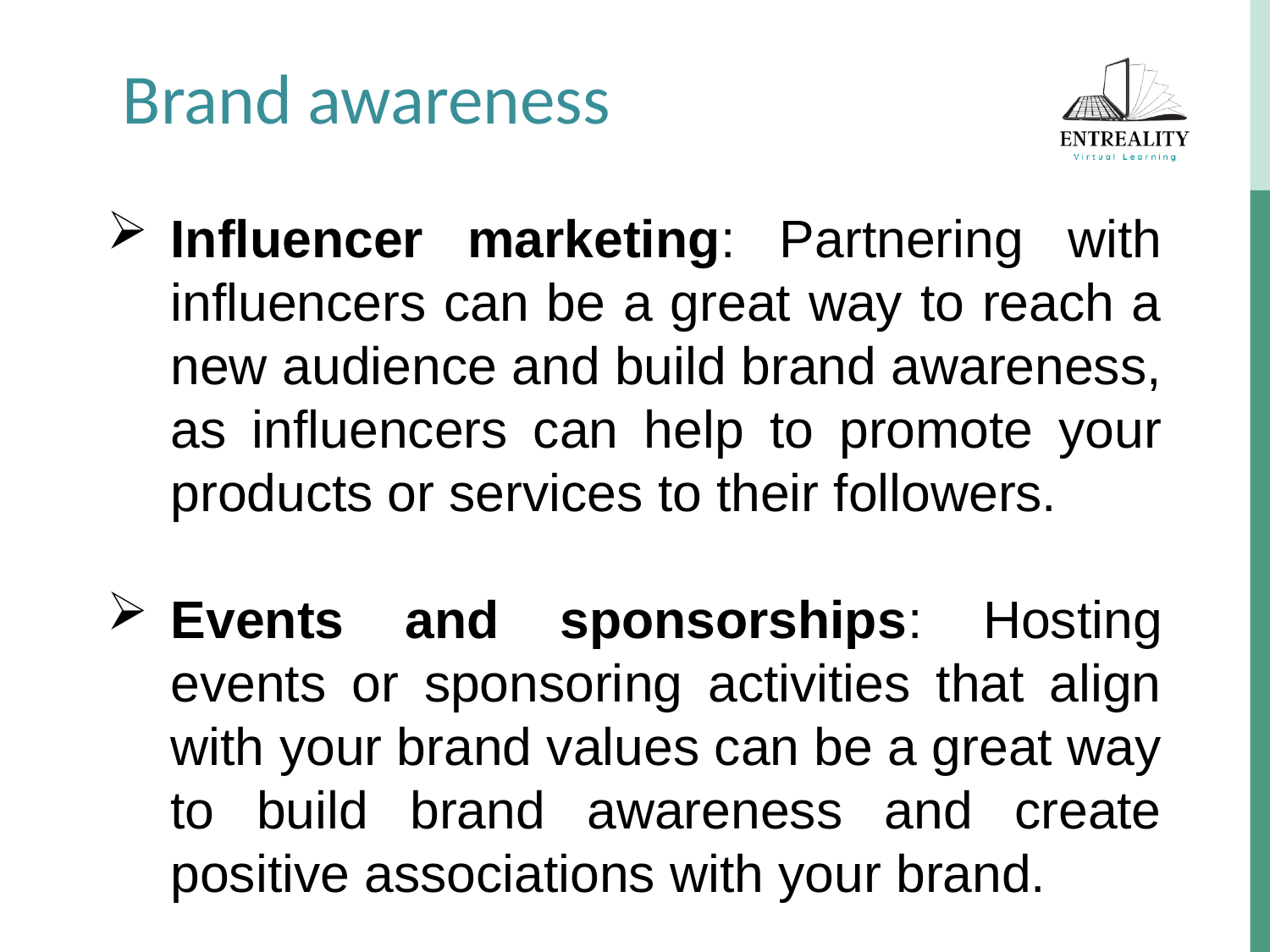

Brand awareness

Influencer marketing: Partnering with influencers can be a great way to reach a new audience and build brand awareness, as influencers can help to promote your products or services to their followers.

Events and sponsorships: Hosting events or sponsoring activities that align with your brand values can be a great way to build brand awareness and create positive associations with your brand.